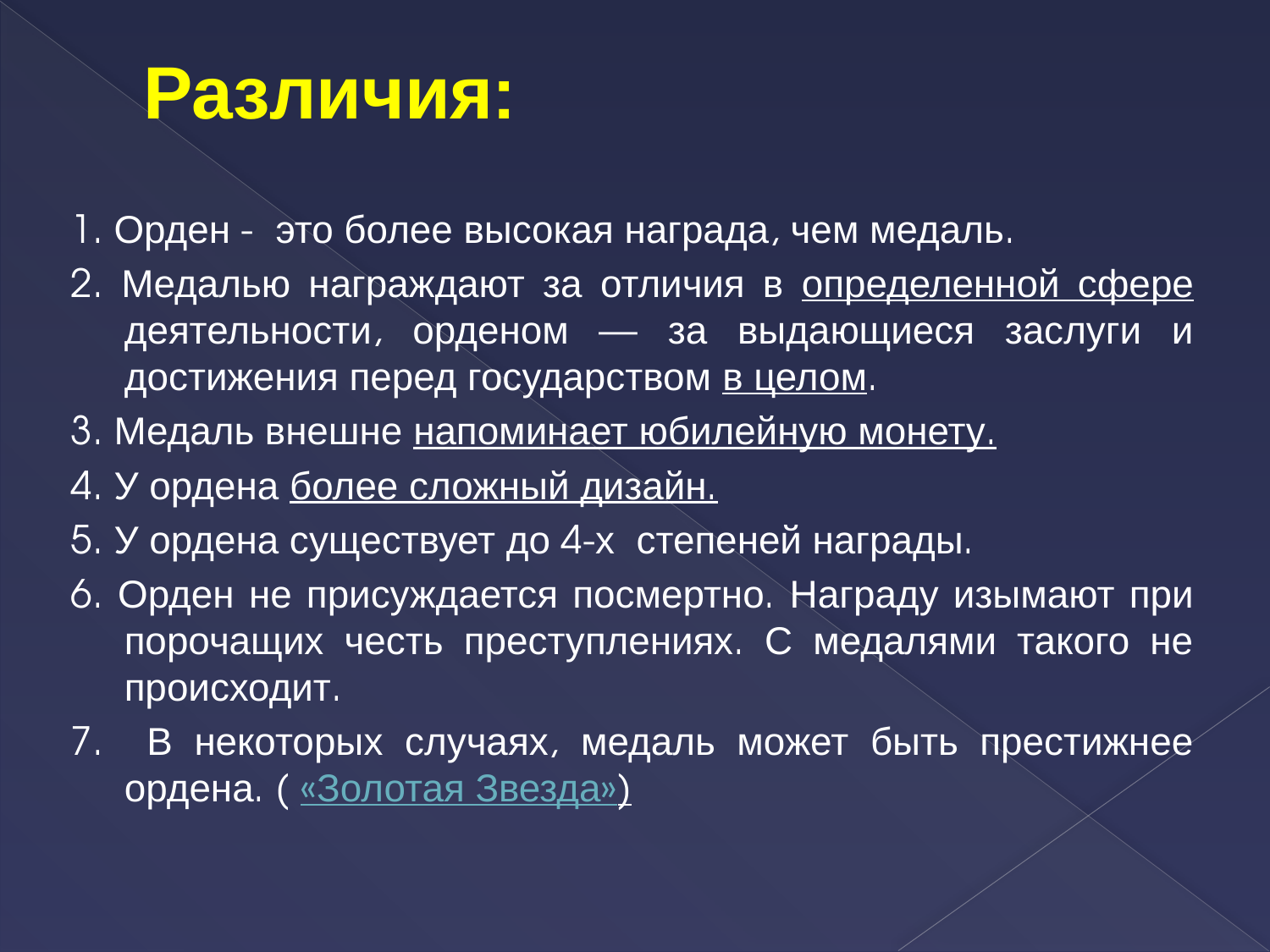

# Различия:
1. Орден -  это более высокая награда, чем медаль.
2. Медалью награждают за отличия в определенной сфере деятельности, орденом — за выдающиеся заслуги и достижения перед государством в целом.
3. Медаль внешне напоминает юбилейную монету.
4. У ордена более сложный дизайн.
5. У ордена существует до 4-х  степеней награды.
6. Орден не присуждается посмертно. Награду изымают при порочащих честь преступлениях. С медалями такого не происходит.
7.  В некоторых случаях, медаль может быть престижнее ордена. ( «Золотая Звезда»)